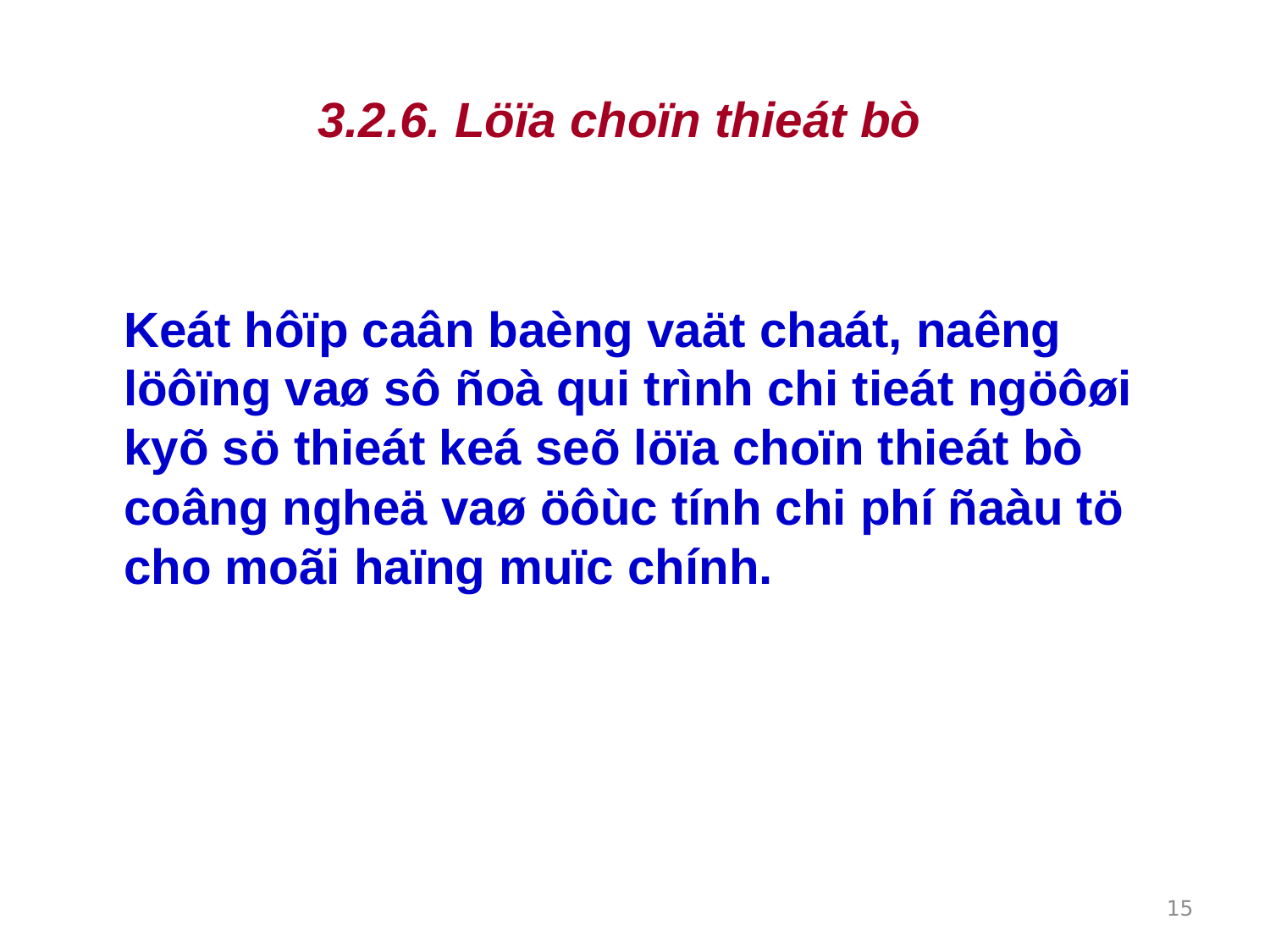

# 3.2.6. Löïa choïn thieát bò

	Keát hôïp caân baèng vaät chaát, naêng löôïng vaø sô ñoà qui trình chi tieát ngöôøi kyõ sö thieát keá seõ löïa choïn thieát bò coâng ngheä vaø öôùc tính chi phí ñaàu tö cho moãi haïng muïc chính.
15